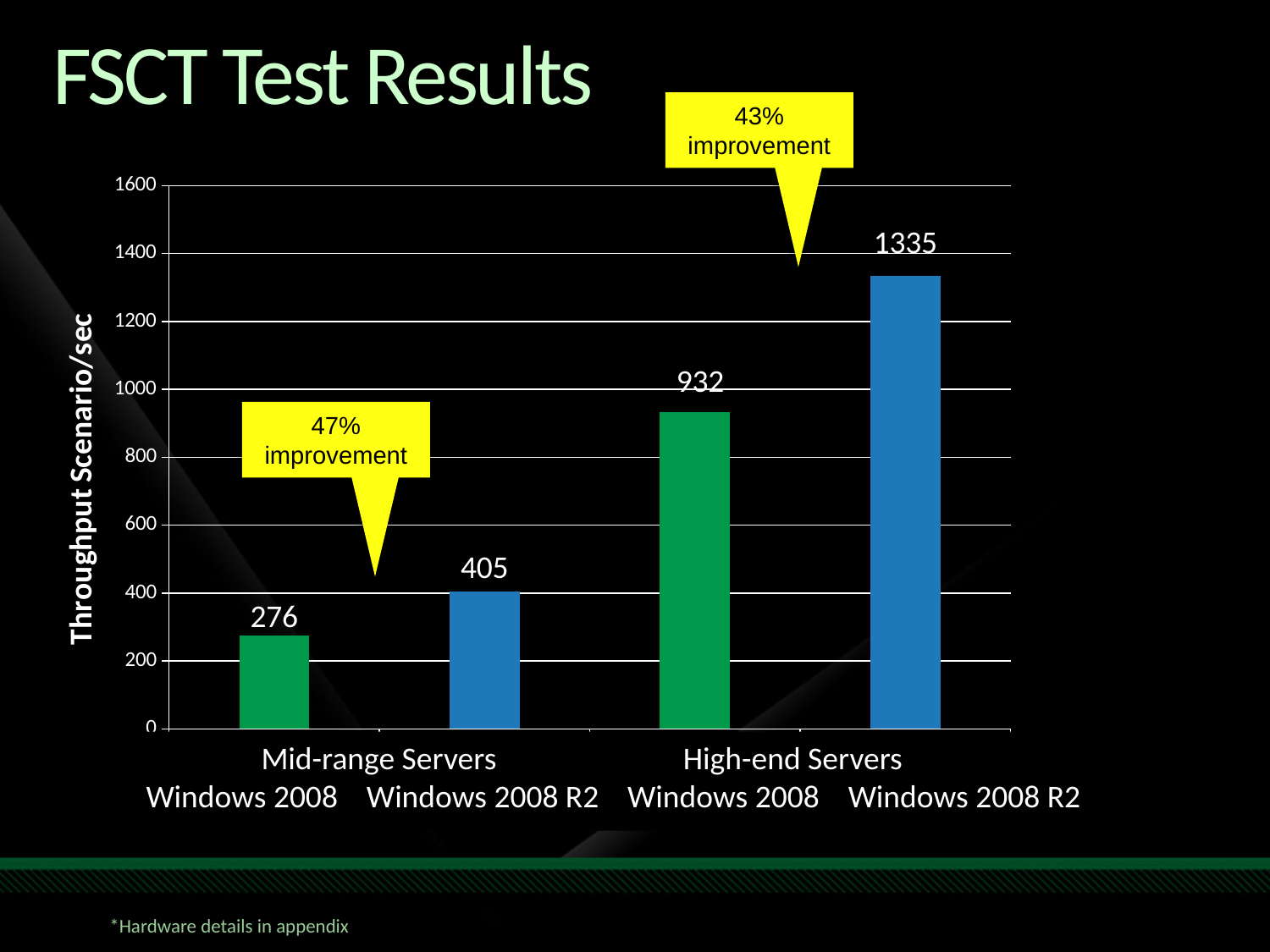

# FSCT Test Results

### Chart

| Category | Throughtput |
|---|---|
| Windows 2008 (mid range server) | 276.0 |
| Windows 2008 R2 (mid range server) | 405.0 |
| Windows 2008 (high end system) | 932.0 |
| Windows 2008 R2 (high end system) | 1335.0 |
43% improvement
47% improvement
                Mid-range Servers                          High-end Servers
Windows 2008    Windows 2008 R2    Windows 2008    Windows 2008 R2
*Hardware details in appendix